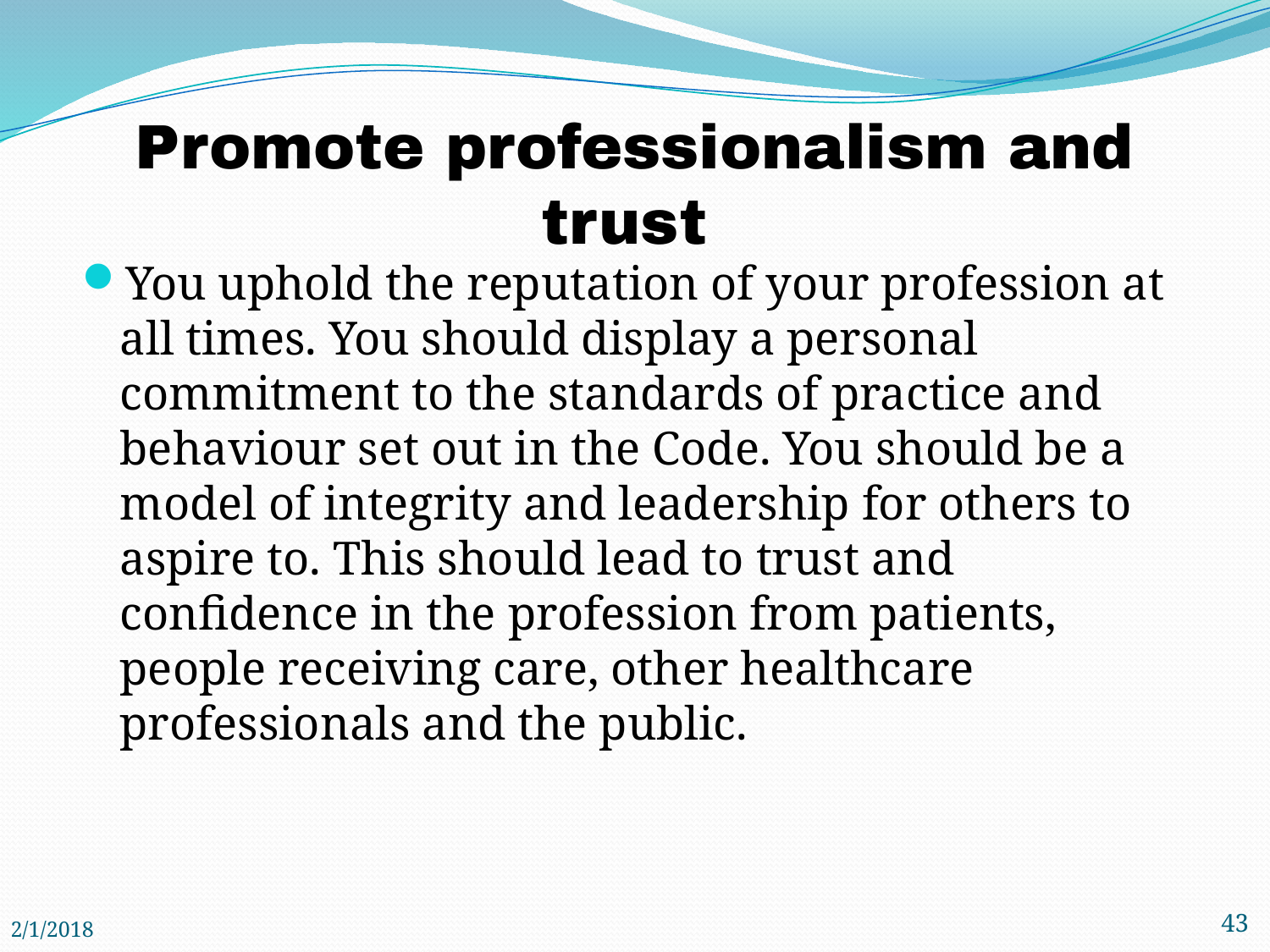

# Promote professionalism and trust
You uphold the reputation of your profession at all times. You should display a personal commitment to the standards of practice and behaviour set out in the Code. You should be a model of integrity and leadership for others to aspire to. This should lead to trust and confidence in the profession from patients, people receiving care, other healthcare professionals and the public.
2/1/2018
43